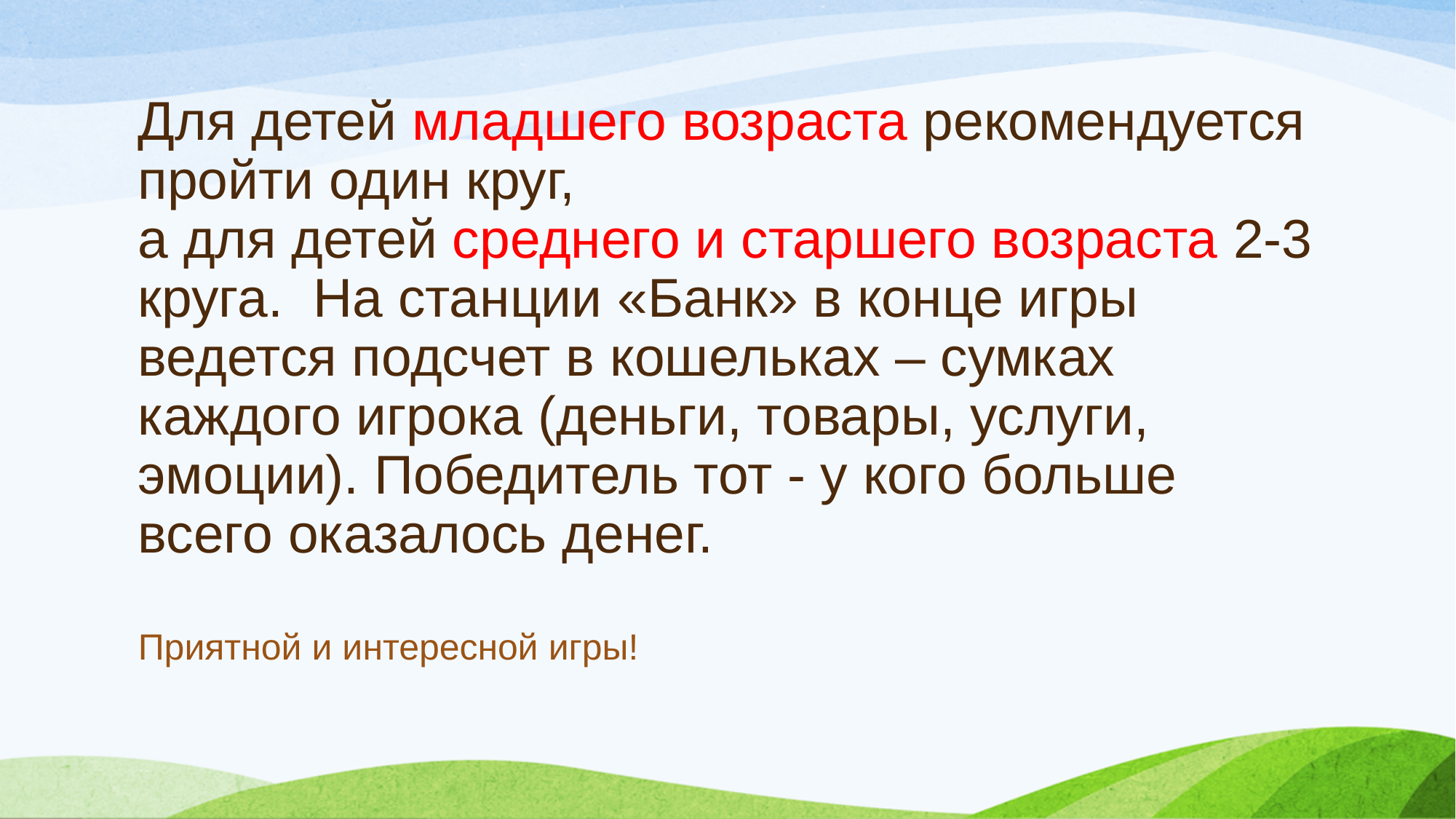

# Для детей младшего возраста рекомендуется пройти один круг, а для детей среднего и старшего возраста 2-3 круга.  На станции «Банк» в конце игры ведется подсчет в кошельках – сумках каждого игрока (деньги, товары, услуги, эмоции). Победитель тот - у кого больше всего оказалось денег.
Приятной и интересной игры!